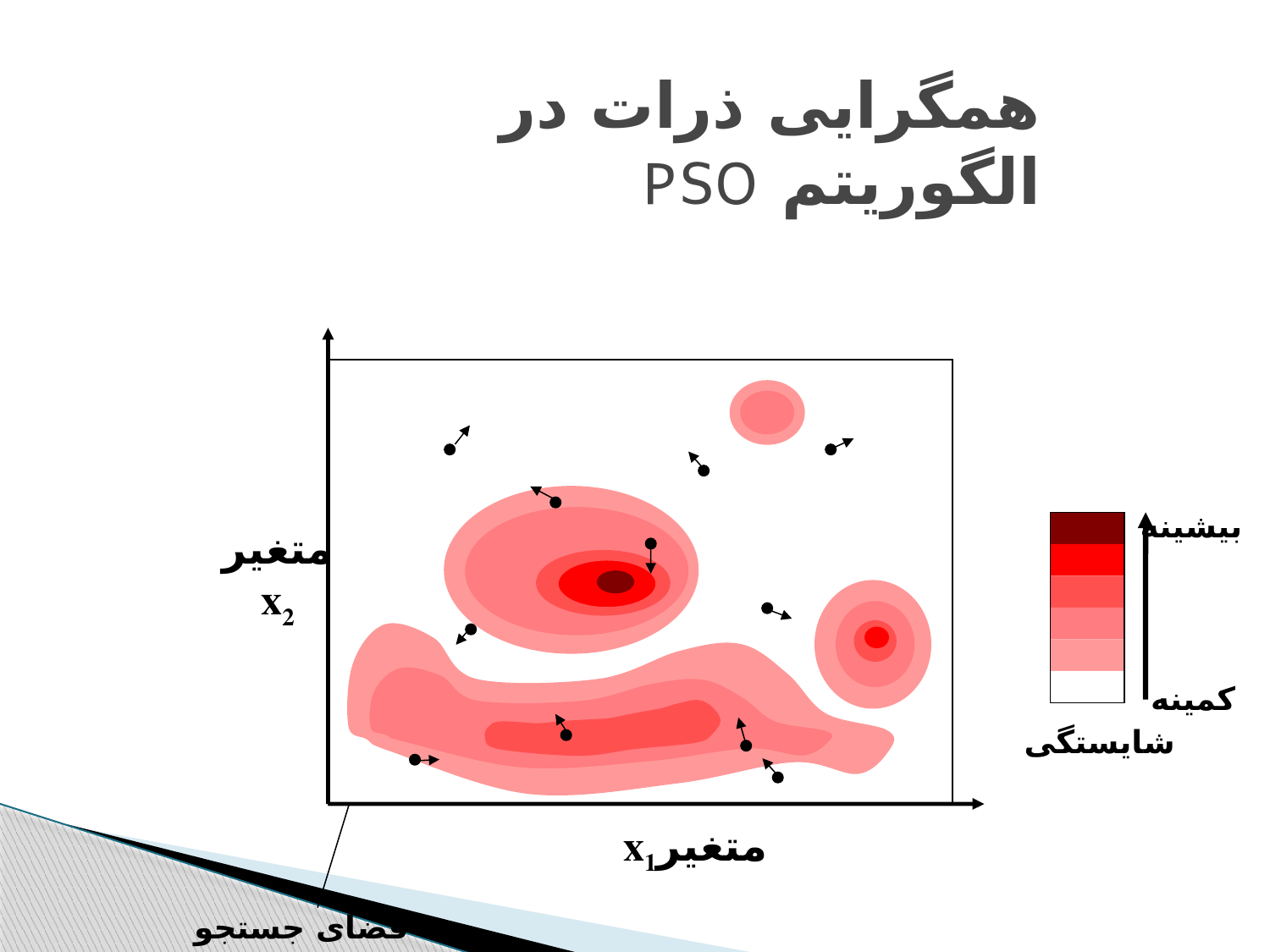

همگرایی ذرات در الگوریتم PSO

متغیر
x2

 متغیرx1

بیشینه

کمینه
شایستگی

فضای جستجو